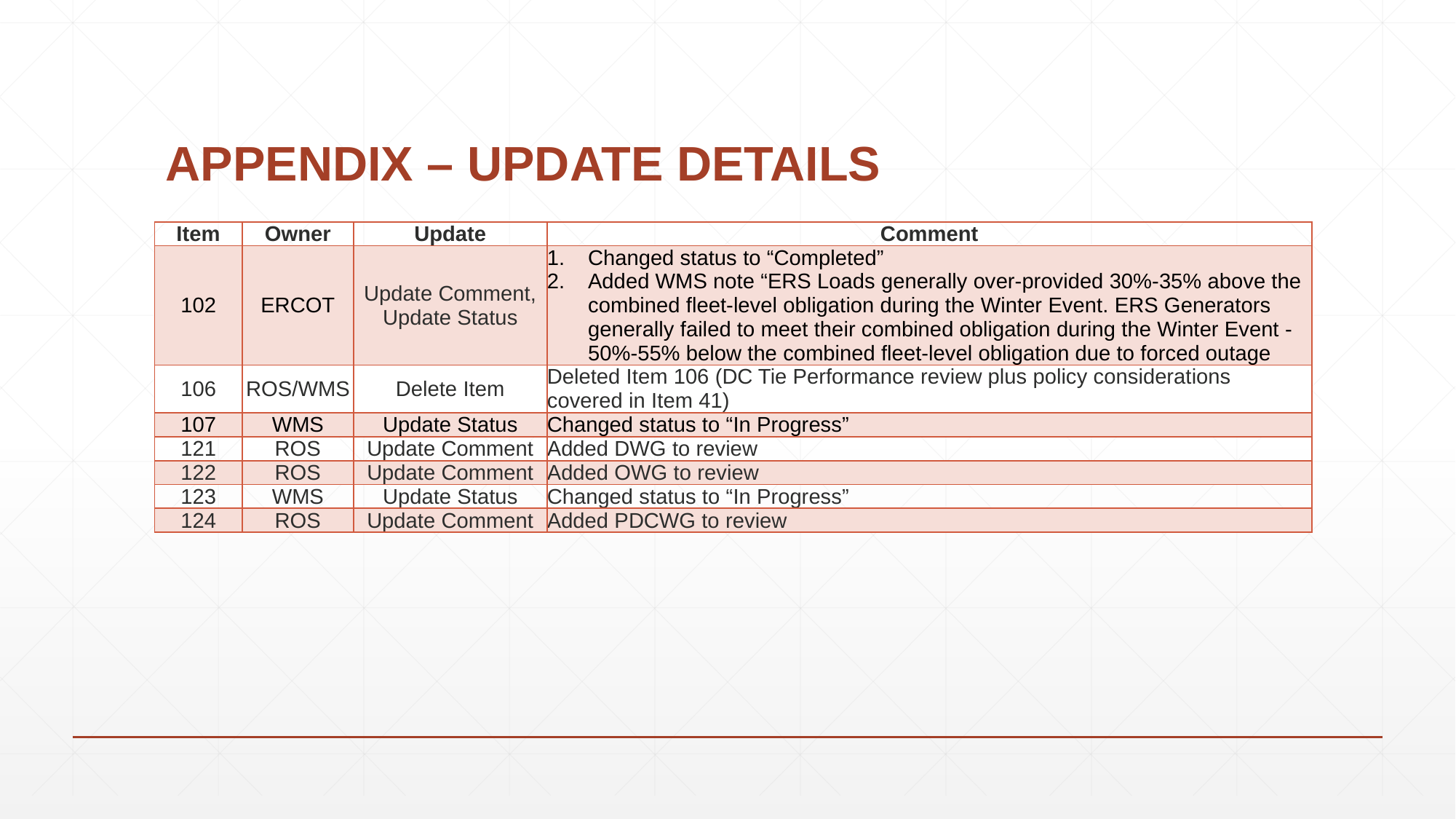

# APPENDIX – UPDATE DETAILS
| Item | Owner | Update | Comment |
| --- | --- | --- | --- |
| 102 | ERCOT | Update Comment, Update Status | Changed status to “Completed” Added WMS note “ERS Loads generally over-provided 30%-35% above the combined fleet-level obligation during the Winter Event. ERS Generators generally failed to meet their combined obligation during the Winter Event - 50%-55% below the combined fleet-level obligation due to forced outage |
| 106 | ROS/WMS | Delete Item | Deleted Item 106 (DC Tie Performance review plus policy considerations covered in Item 41) |
| 107 | WMS | Update Status | Changed status to “In Progress” |
| 121 | ROS | Update Comment | Added DWG to review |
| 122 | ROS | Update Comment | Added OWG to review |
| 123 | WMS | Update Status | Changed status to “In Progress” |
| 124 | ROS | Update Comment | Added PDCWG to review |